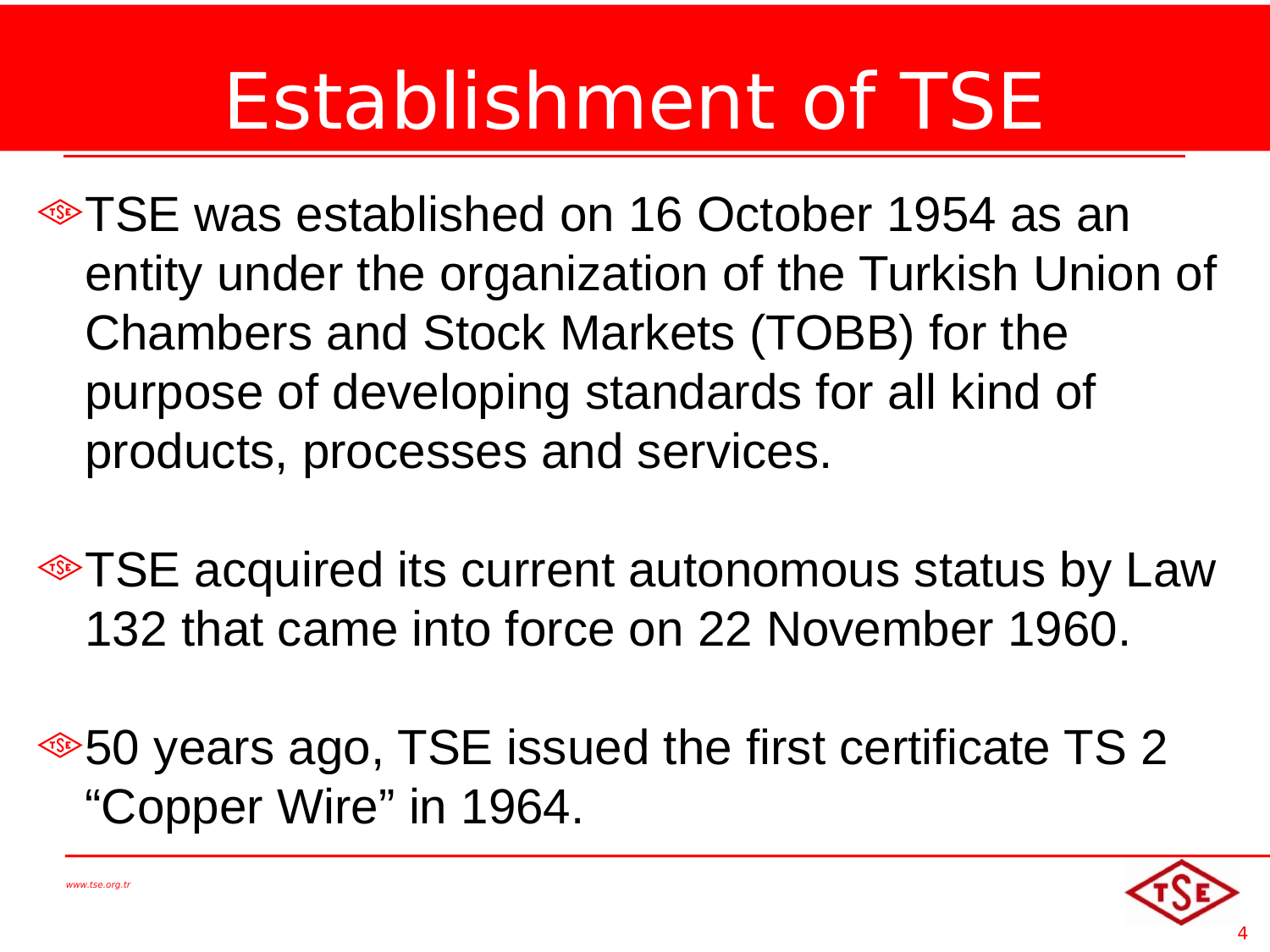

# Establishment of TSE
TSE was established on 16 October 1954 as an entity under the organization of the Turkish Union of Chambers and Stock Markets (TOBB) for the purpose of developing standards for all kind of products, processes and services.

TSE acquired its current autonomous status by Law 132 that came into force on 22 November 1960.

50 years ago, TSE issued the first certificate TS 2 “Copper Wire” in 1964.

www.tse.org.tr
4